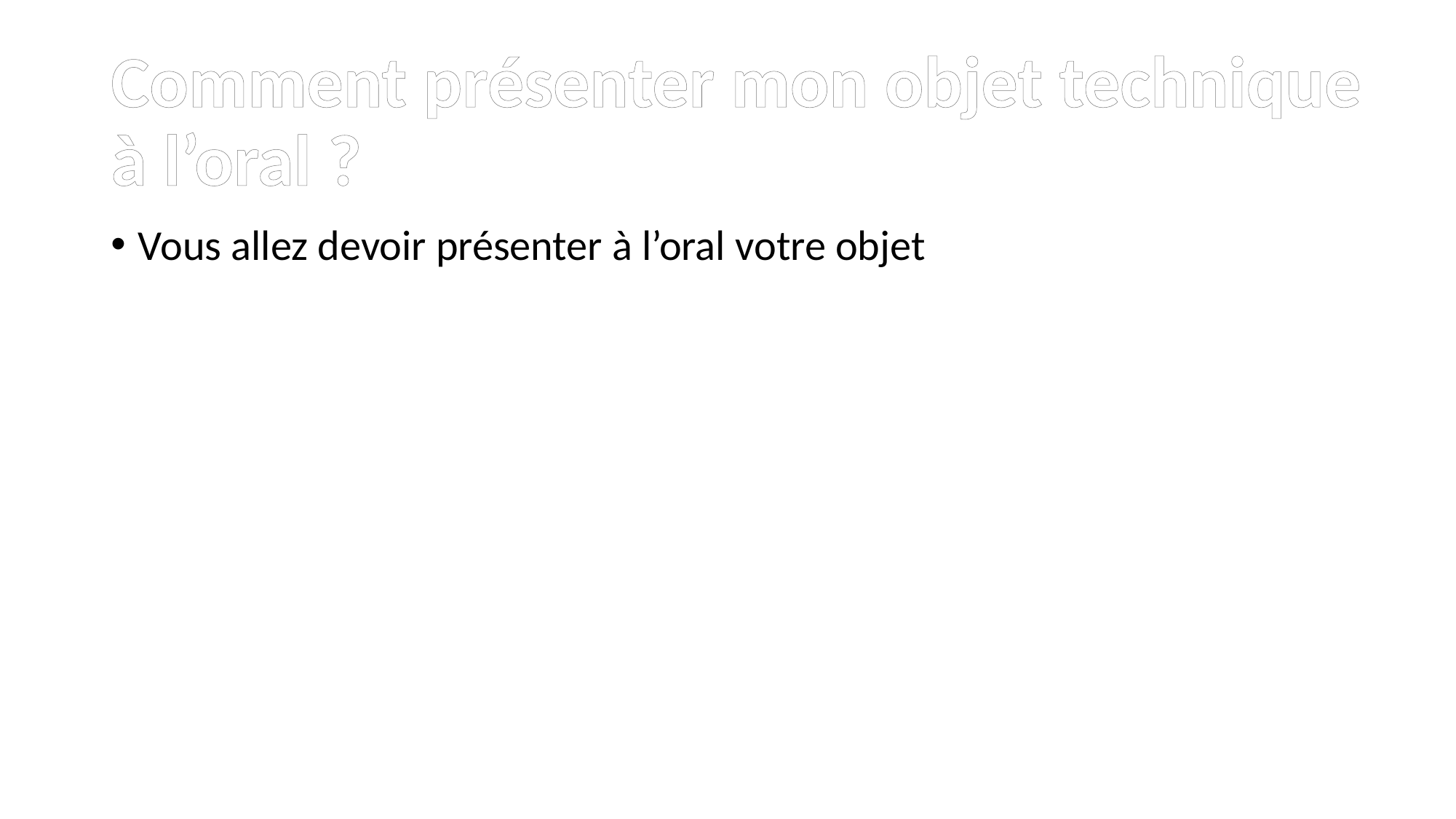

# Comment présenter mon objet technique à l’oral ?
Vous allez devoir présenter à l’oral votre objet